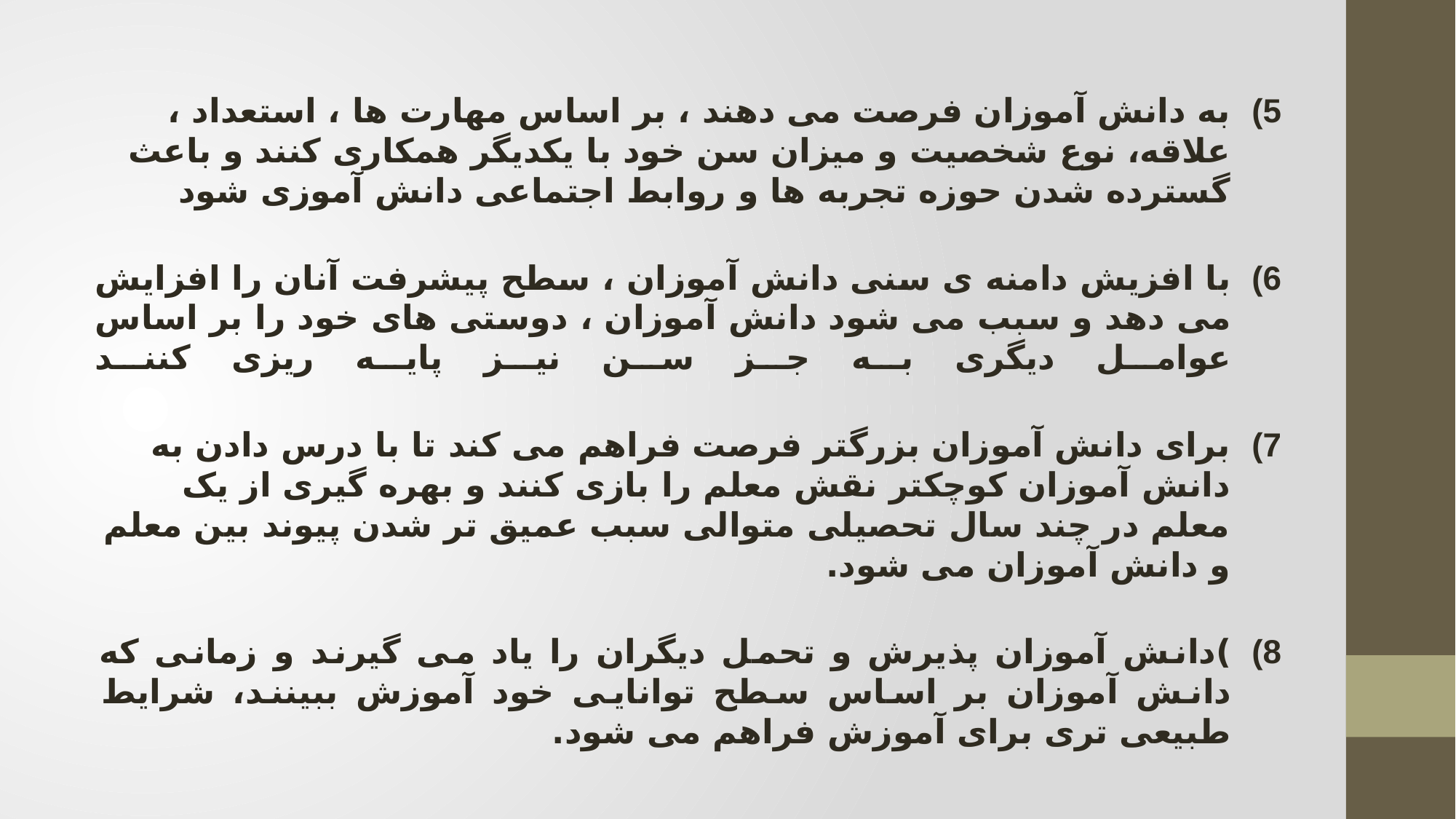

به دانش آموزان فرصت می دهند ، بر اساس مهارت ها ، استعداد ، علاقه، نوع شخصیت و میزان سن خود با یکدیگر همکاری کنند و باعث گسترده شدن حوزه تجربه ها و روابط اجتماعی دانش آموزی شود
با افزیش دامنه ی سنی دانش آموزان ، سطح پیشرفت آنان را افزایش می دهد و سبب می شود دانش آموزان ، دوستی های خود را بر اساس عوامل دیگری به جز سن نیز پایه ریزی کنند
برای دانش آموزان بزرگتر فرصت فراهم می کند تا با درس دادن به دانش آموزان کوچکتر نقش معلم را بازی کنند و بهره گیری از یک معلم در چند سال تحصیلی متوالی سبب عمیق تر شدن پیوند بین معلم و دانش آموزان می شود.
)دانش آموزان پذیرش و تحمل دیگران را یاد می گیرند و زمانی که دانش آموزان بر اساس سطح توانایی خود آموزش ببینند، شرایط طبیعی تری برای آموزش فراهم می شود.